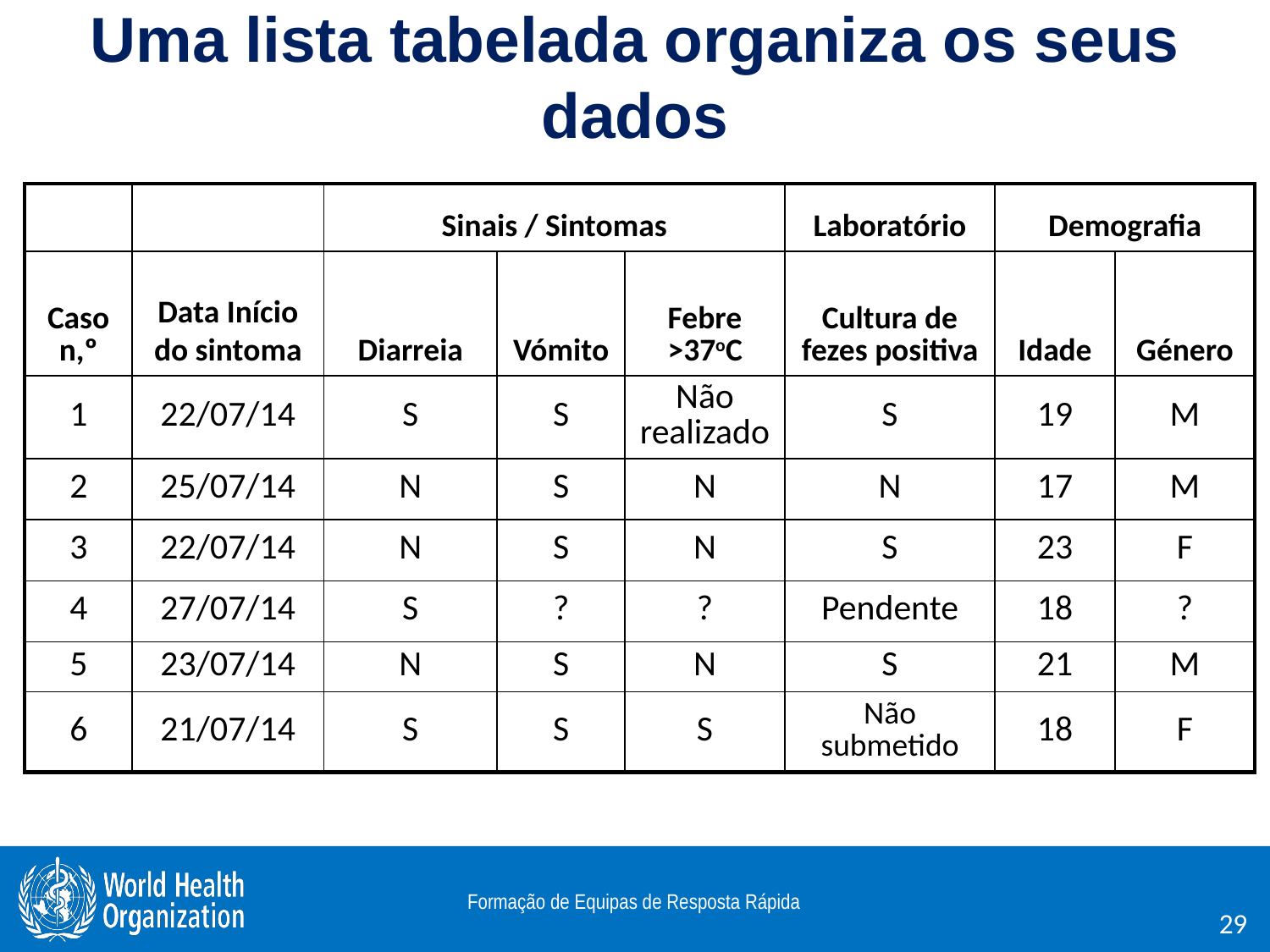

Uma lista tabelada organiza os seus dados
|  |  | Sinais / Sintomas |  |  | Laboratório | Demografia |  |
| --- | --- | --- | --- | --- | --- | --- | --- |
| Caso n,º | Data Início do sintoma | Diarreia | Vómito | Febre >37oC | Cultura de fezes positiva | Idade | Género |
| 1 | 22/07/14 | S | S | Não realizado | S | 19 | M |
| 2 | 25/07/14 | N | S | N | N | 17 | M |
| 3 | 22/07/14 | N | S | N | S | 23 | F |
| 4 | 27/07/14 | S | ? | ? | Pendente | 18 | ? |
| 5 | 23/07/14 | N | S | N | S | 21 | M |
| 6 | 21/07/14 | S | S | S | Não submetido | 18 | F |